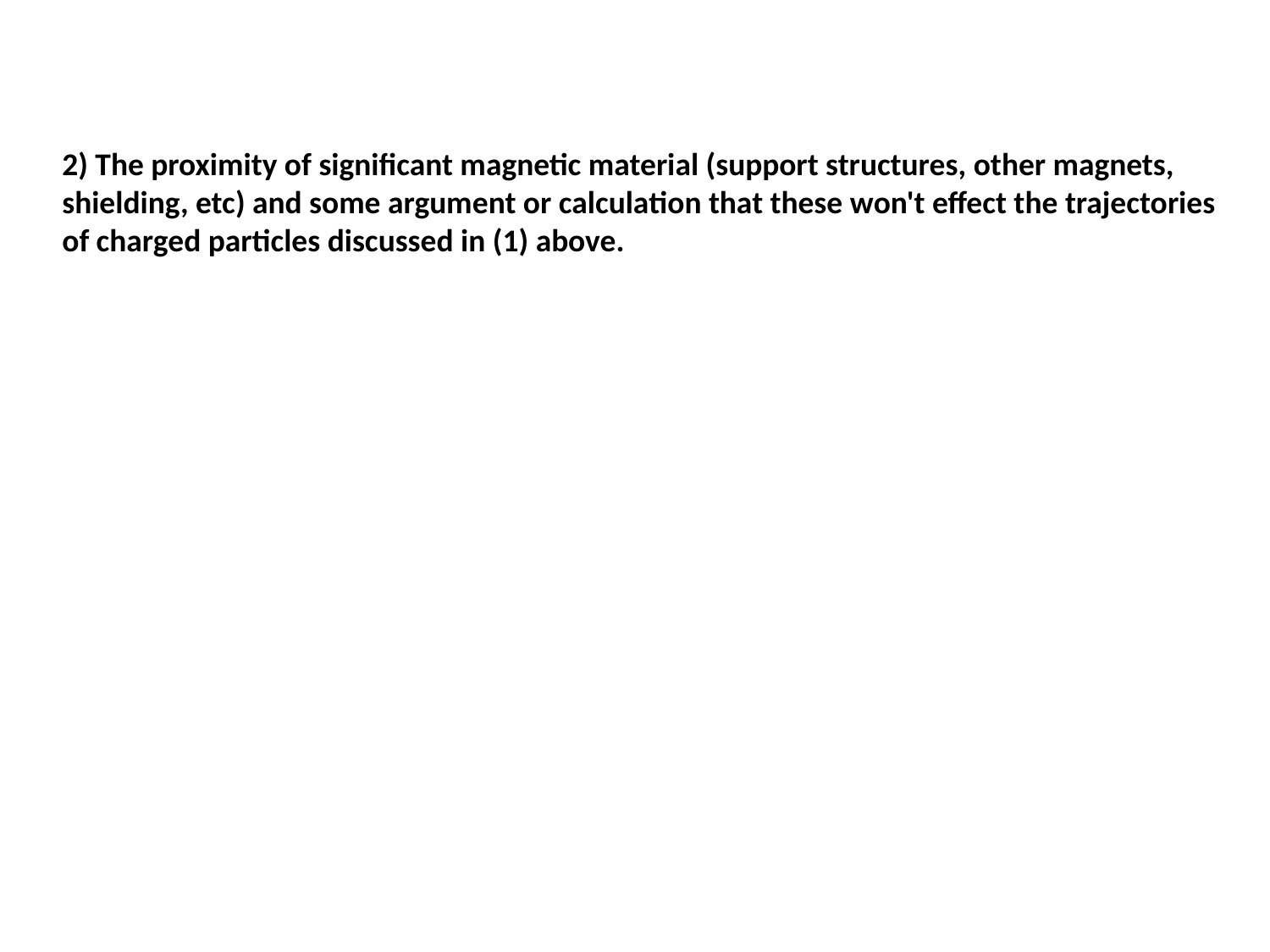

2) The proximity of significant magnetic material (support structures, other magnets, shielding, etc) and some argument or calculation that these won't effect the trajectories of charged particles discussed in (1) above.